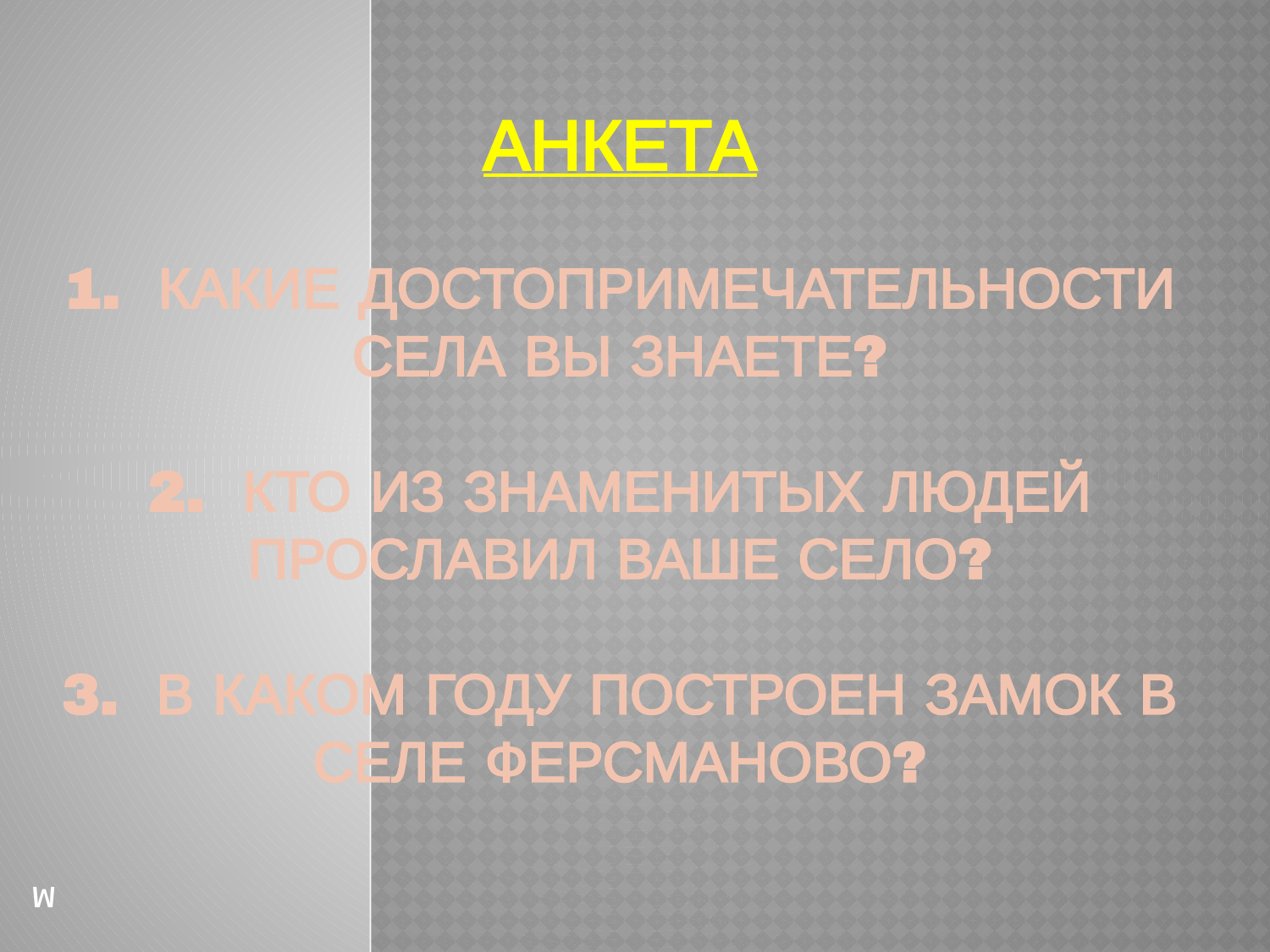

# Анкета 1.  какие достопримечательности села вы знаете? 2.  кто из знаменитых людей прославил ваше село? 3.  в каком году построен замок в селе ферсманово?
м